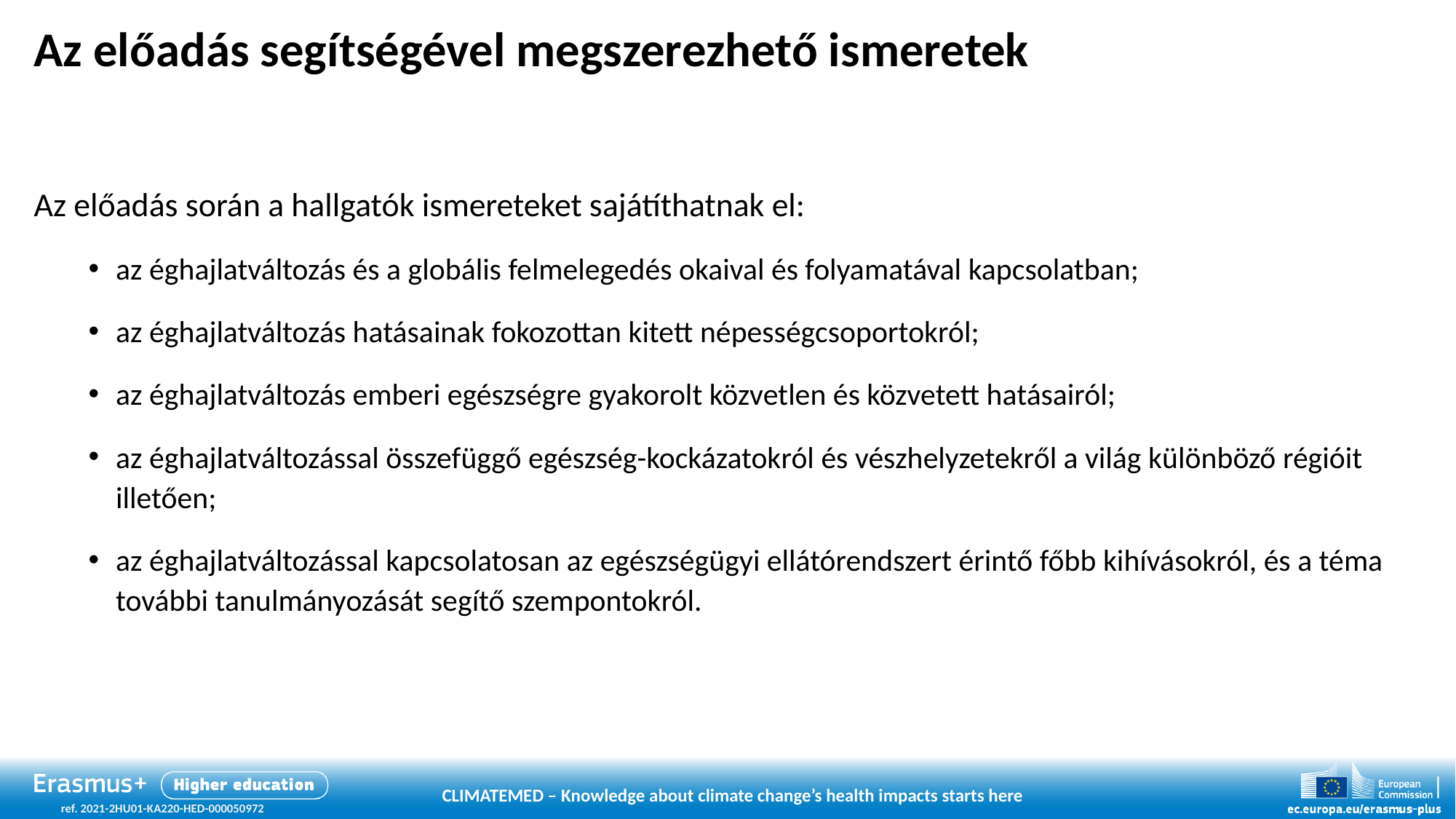

# Az előadás segítségével megszerezhető ismeretek
Az előadás során a hallgatók ismereteket sajátíthatnak el:
az éghajlatváltozás és a globális felmelegedés okaival és folyamatával kapcsolatban;
az éghajlatváltozás hatásainak fokozottan kitett népességcsoportokról;
az éghajlatváltozás emberi egészségre gyakorolt közvetlen és közvetett hatásairól;
az éghajlatváltozással összefüggő egészség-kockázatokról és vészhelyzetekről a világ különböző régióit illetően;
az éghajlatváltozással kapcsolatosan az egészségügyi ellátórendszert érintő főbb kihívásokról, és a téma további tanulmányozását segítő szempontokról.